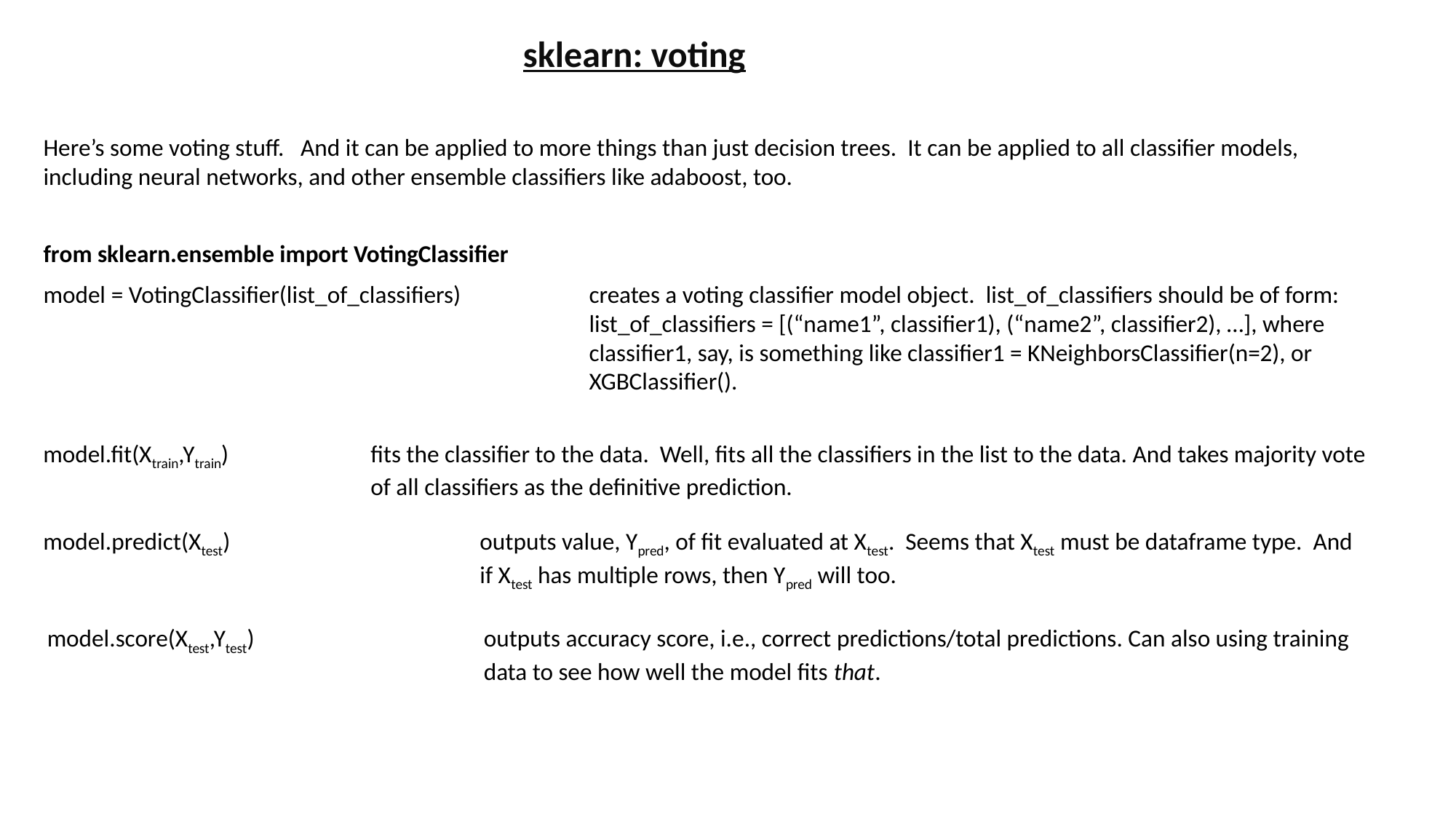

sklearn: voting
Here’s some voting stuff.   And it can be applied to more things than just decision trees.  It can be applied to all classifier models, including neural networks, and other ensemble classifiers like adaboost, too.
from sklearn.ensemble import VotingClassifier
model = VotingClassifier(list_of_classifiers)		creates a voting classifier model object.  list_of_classifiers should be of form:
					list_of_classifiers = [(“name1”, classifier1), (“name2”, classifier2), …], where
					classifier1, say, is something like classifier1 = KNeighborsClassifier(n=2), or
					XGBClassifier().
model.fit(Xtrain,Ytrain)		fits the classifier to the data.  Well, fits all the classifiers in the list to the data. And takes majority vote
			of all classifiers as the definitive prediction.
model.predict(Xtest)			outputs value, Ypred, of fit evaluated at Xtest.  Seems that Xtest must be dataframe type.  And
				if Xtest has multiple rows, then Ypred will too.
model.score(Xtest,Ytest)			outputs accuracy score, i.e., correct predictions/total predictions. Can also using training
				data to see how well the model fits that.